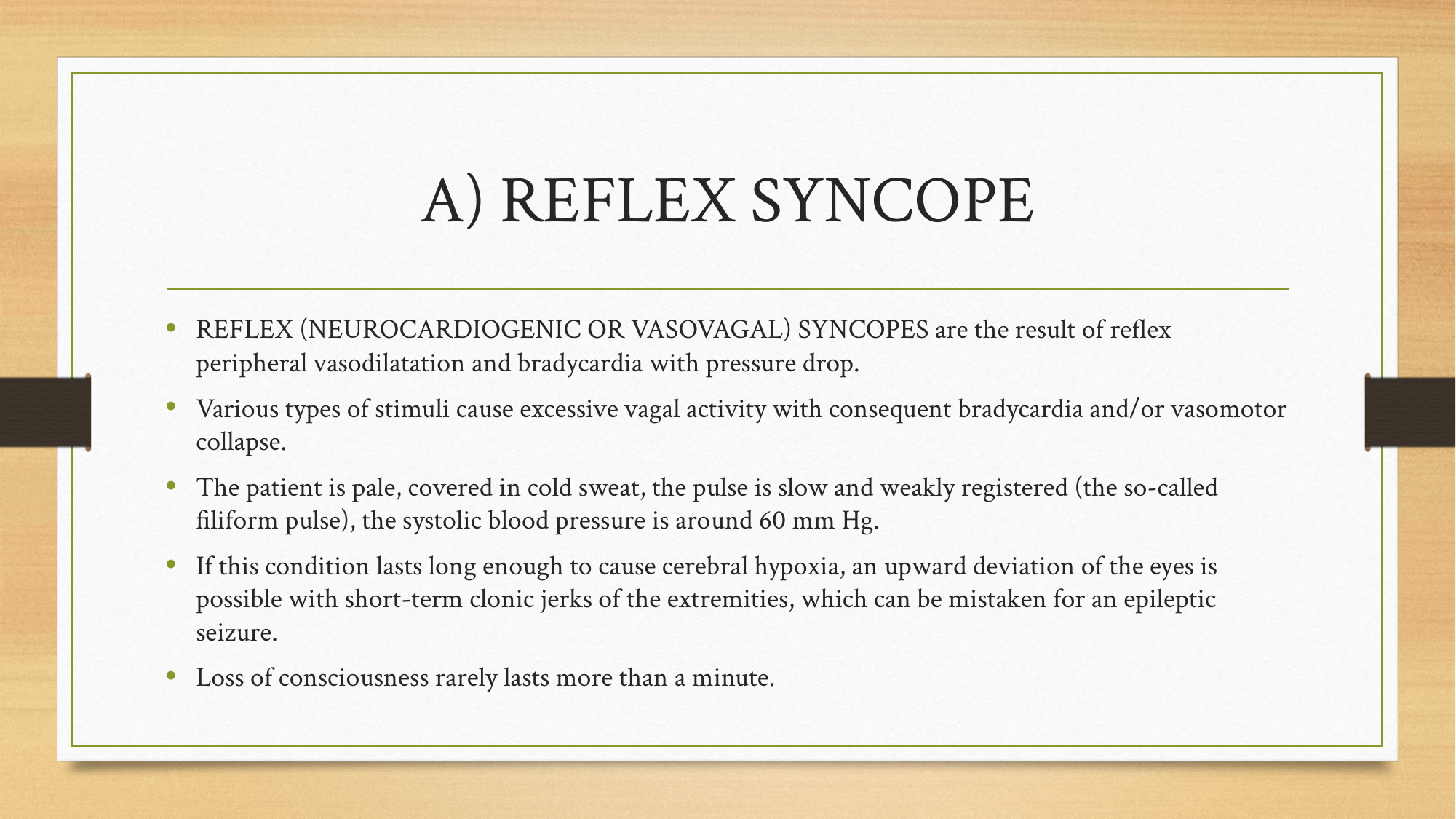

# A) REFLEX SYNCOPE
REFLEX (NEUROCARDIOGENIC OR VASOVAGAL) SYNCOPES are the result of reflex peripheral vasodilatation and bradycardia with pressure drop.
Various types of stimuli cause excessive vagal activity with consequent bradycardia and/or vasomotor collapse.
The patient is pale, covered in cold sweat, the pulse is slow and weakly registered (the so-called filiform pulse), the systolic blood pressure is around 60 mm Hg.
If this condition lasts long enough to cause cerebral hypoxia, an upward deviation of the eyes is possible with short-term clonic jerks of the extremities, which can be mistaken for an epileptic seizure.
Loss of consciousness rarely lasts more than a minute.